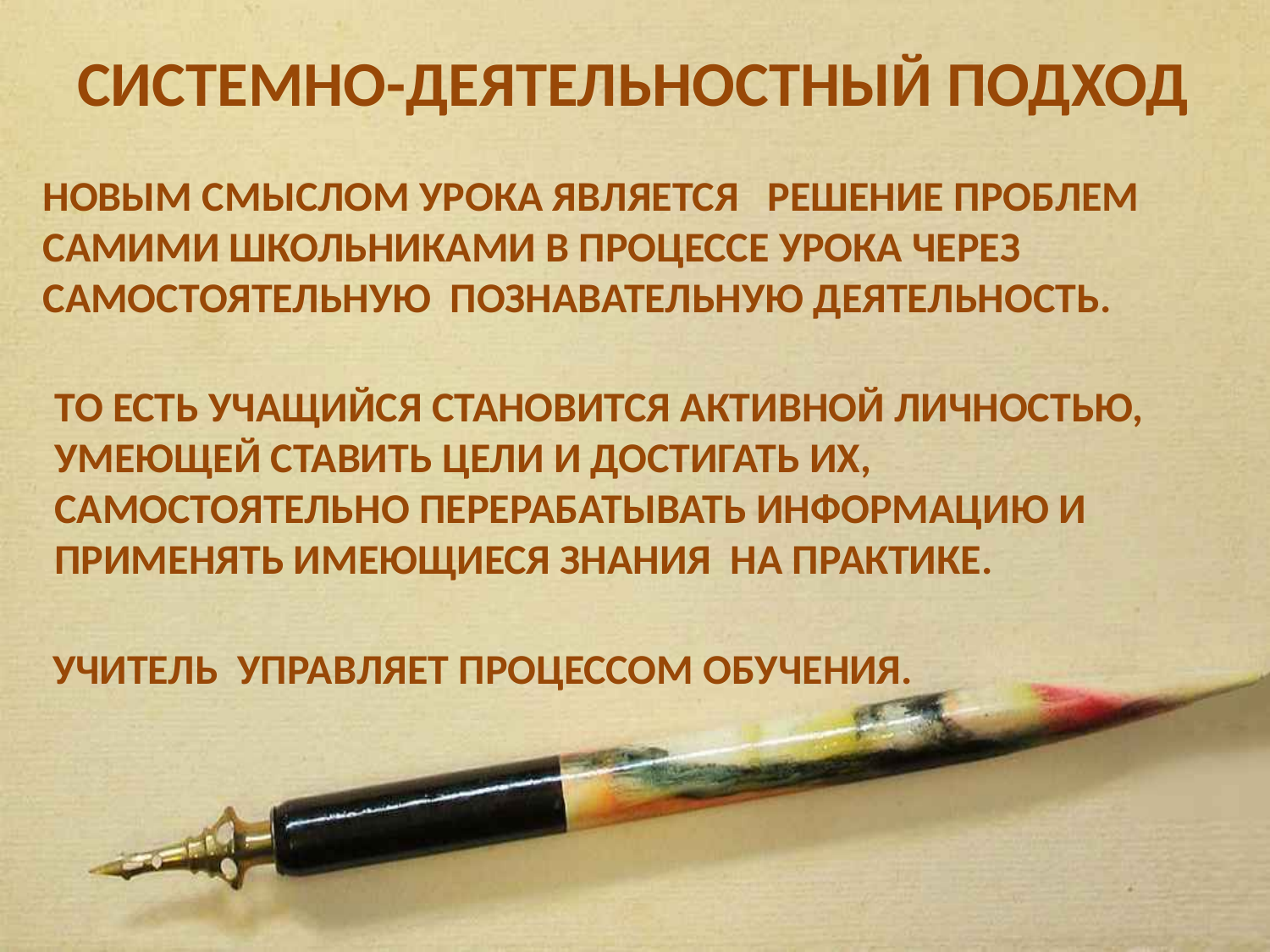

Системно-деятельностный подход
Новым смыслом урока является   решение проблем самими школьниками в процессе урока через самостоятельную  познавательную деятельность.
То есть учащийся становится активной личностью, умеющей ставить цели и достигать их, самостоятельно перерабатывать информацию и применять имеющиеся знания  на практике.
учитель  управляет процессом обучения.